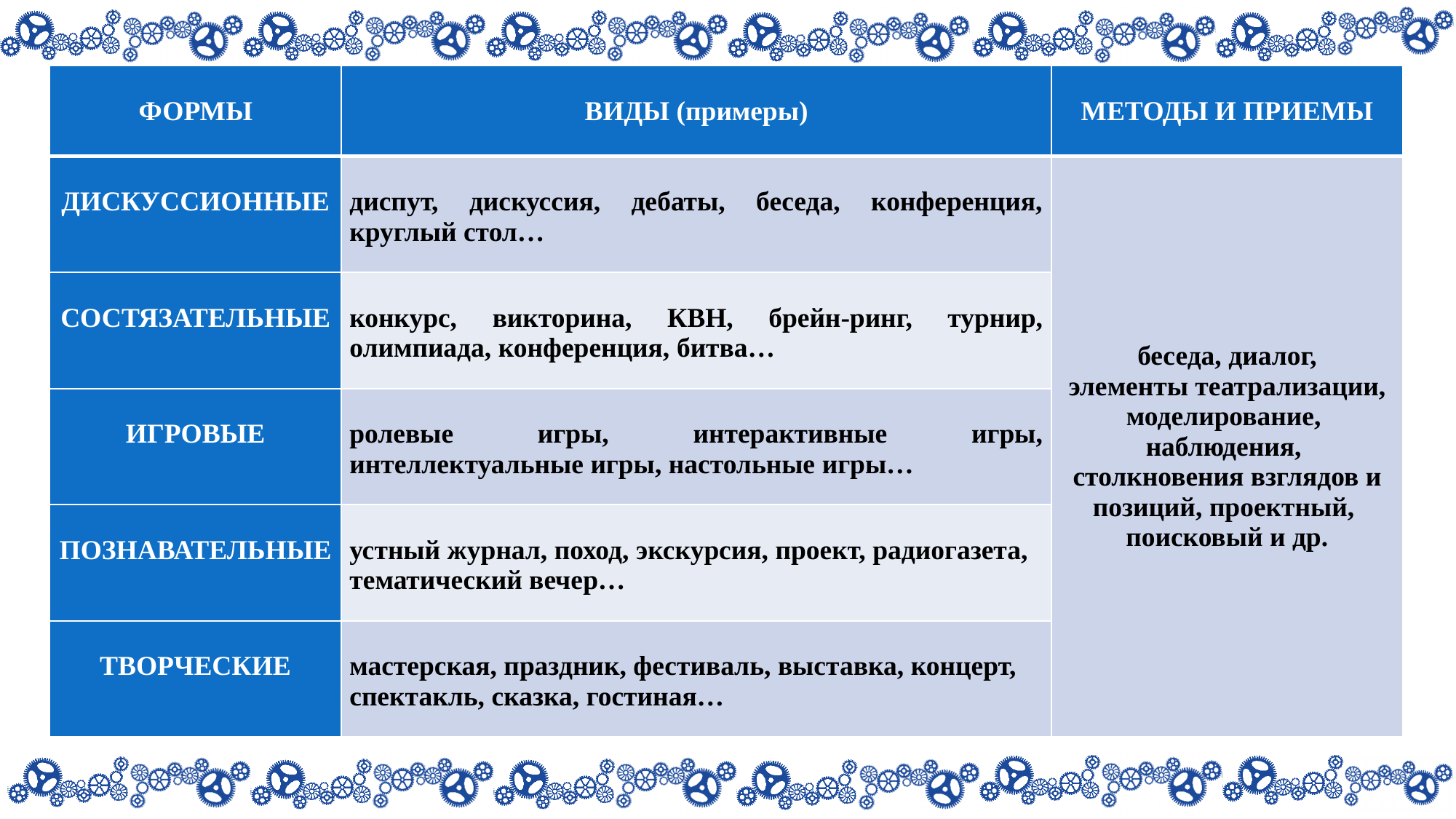

| ФОРМЫ | ВИДЫ (примеры) | МЕТОДЫ И ПРИЕМЫ |
| --- | --- | --- |
| ДИСКУССИОННЫЕ | диспут, дискуссия, дебаты, беседа, конференция, круглый стол… | беседа, диалог, элементы театрализации, моделирование, наблюдения, столкновения взглядов и позиций, проектный, поисковый и др. |
| СОСТЯЗАТЕЛЬНЫЕ | конкурс, викторина, КВН, брейн-ринг, турнир, олимпиада, конференция, битва… |  |
| ИГРОВЫЕ | ролевые игры, интерактивные игры, интеллектуальные игры, настольные игры… |  |
| ПОЗНАВАТЕЛЬНЫЕ | устный журнал, поход, экскурсия, проект, радиогазета, тематический вечер… |  |
| ТВОРЧЕСКИЕ | мастерская, праздник, фестиваль, выставка, концерт, спектакль, сказка, гостиная… |  |